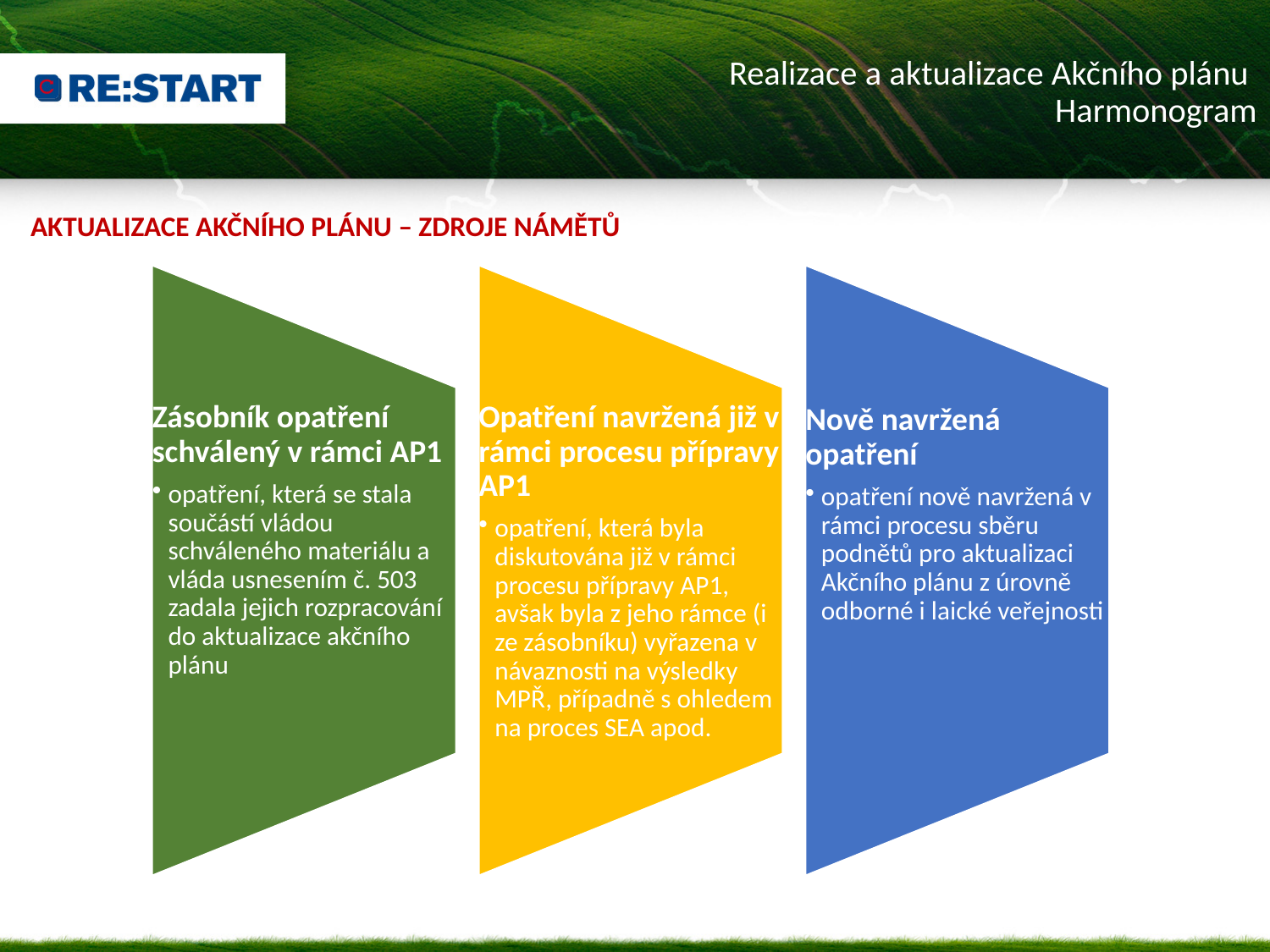

Realizace a aktualizace Akčního plánu
Harmonogram
aktualizace akčního plánu – zdroje námětů
Zásobník opatření schválený v rámci AP1
opatření, která se stala součástí vládou schváleného materiálu a vláda usnesením č. 503 zadala jejich rozpracování do aktualizace akčního plánu
Opatření navržená již v rámci procesu přípravy AP1
opatření, která byla diskutována již v rámci procesu přípravy AP1, avšak byla z jeho rámce (i ze zásobníku) vyřazena v návaznosti na výsledky MPŘ, případně s ohledem na proces SEA apod.
Nově navržená opatření
opatření nově navržená v rámci procesu sběru podnětů pro aktualizaci Akčního plánu z úrovně odborné i laické veřejnosti